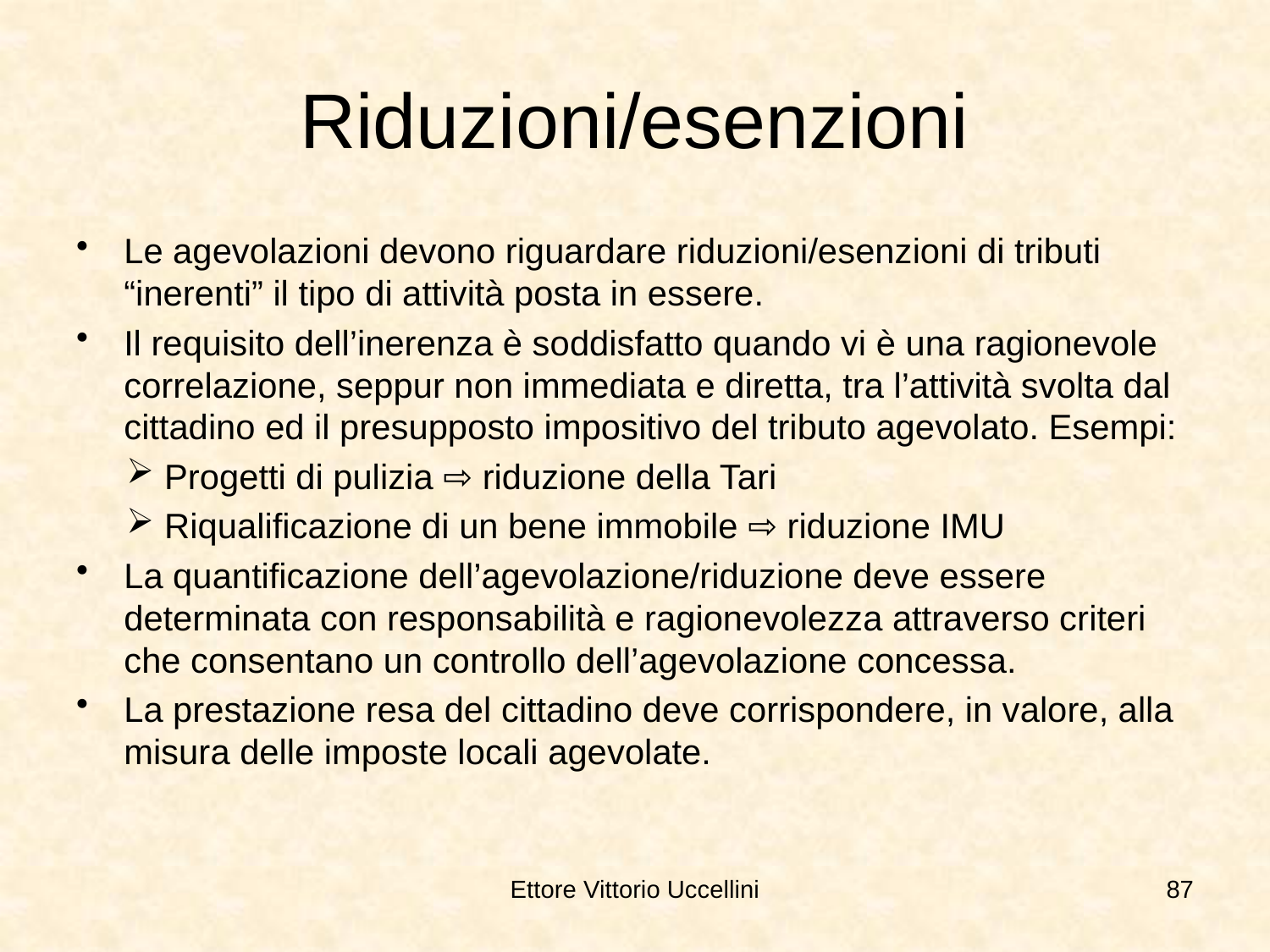

# Riduzioni/esenzioni
Le agevolazioni devono riguardare riduzioni/esenzioni di tributi “inerenti” il tipo di attività posta in essere.
Il requisito dell’inerenza è soddisfatto quando vi è una ragionevole correlazione, seppur non immediata e diretta, tra l’attività svolta dal cittadino ed il presupposto impositivo del tributo agevolato. Esempi:
 Progetti di pulizia ⇨ riduzione della Tari
 Riqualificazione di un bene immobile ⇨ riduzione IMU
La quantificazione dell’agevolazione/riduzione deve essere determinata con responsabilità e ragionevolezza attraverso criteri che consentano un controllo dell’agevolazione concessa.
La prestazione resa del cittadino deve corrispondere, in valore, alla misura delle imposte locali agevolate.
Ettore Vittorio Uccellini
87